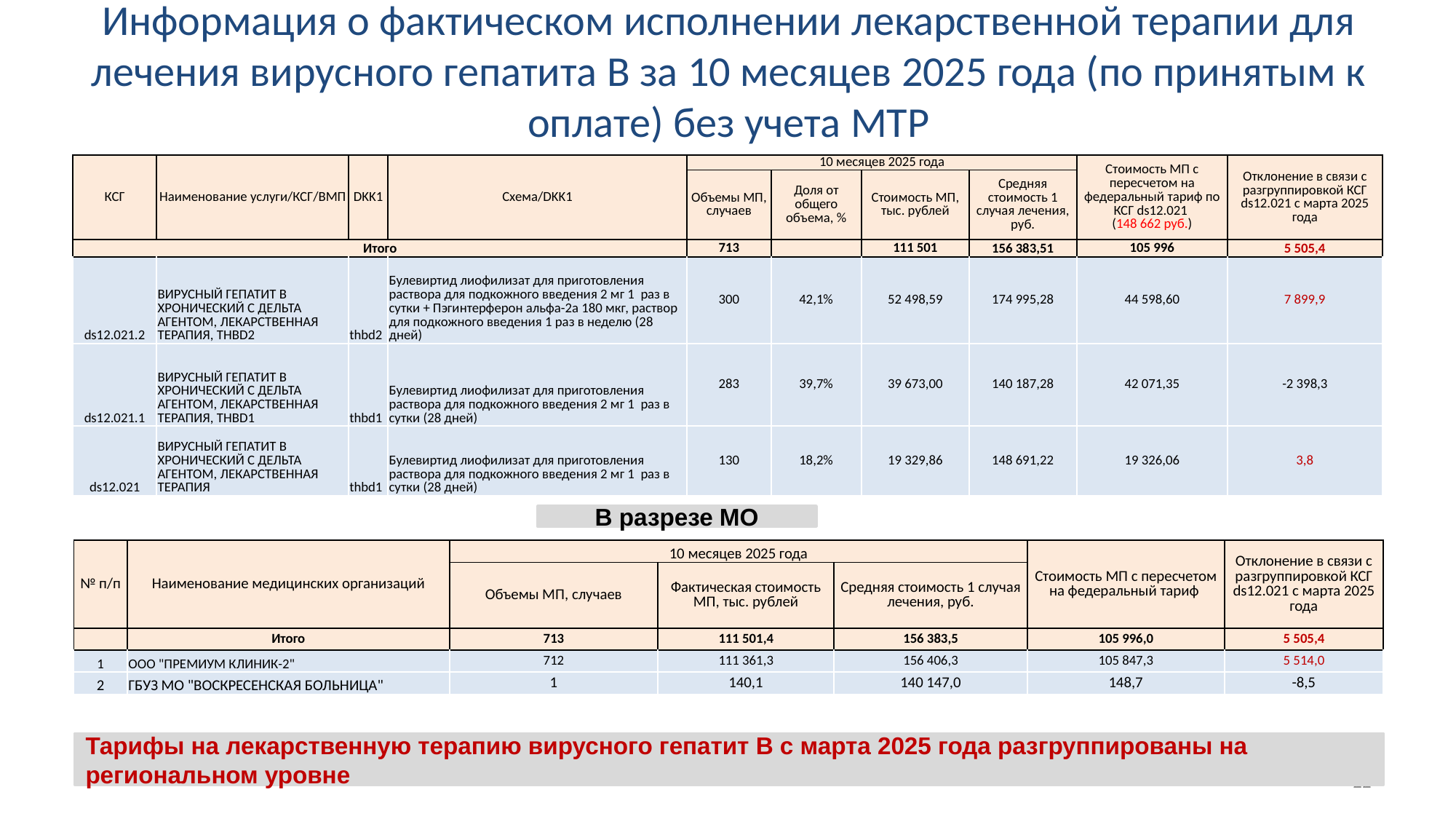

# Информация о фактическом исполнении лекарственной терапии для лечения вирусного гепатита B за 10 месяцев 2025 года (по принятым к оплате) без учета МТР
| КСГ | Наименование услуги/КСГ/ВМП | DKK1 | Схема/DKK1 | 10 месяцев 2025 года |  |  |  | Стоимость МП с пересчетом на федеральный тариф по КСГ ds12.021 (148 662 руб.) | Отклонение в связи с разгруппировкой КСГ ds12.021 с марта 2025 года |
| --- | --- | --- | --- | --- | --- | --- | --- | --- | --- |
|  |  |  |  | Объемы МП, случаев | Доля от общего объема, % | Стоимость МП, тыс. рублей | Средняя стоимость 1 случая лечения, руб. |  |  |
| Итого |  |  |  | 713 |  | 111 501 | 156 383,51 | 105 996 | 5 505,4 |
| ds12.021.2 | ВИРУСНЫЙ ГЕПАТИТ B ХРОНИЧЕСКИЙ С ДЕЛЬТА АГЕНТОМ, ЛЕКАРСТВЕННАЯ ТЕРАПИЯ, THBD2 | thbd2 | Булевиртид лиофилизат для приготовления раствора для подкожного введения 2 мг 1 раз в сутки + Пэгинтерферон альфа-2a 180 мкг, раствор для подкожного введения 1 раз в неделю (28 дней) | 300 | 42,1% | 52 498,59 | 174 995,28 | 44 598,60 | 7 899,9 |
| ds12.021.1 | ВИРУСНЫЙ ГЕПАТИТ B ХРОНИЧЕСКИЙ С ДЕЛЬТА АГЕНТОМ, ЛЕКАРСТВЕННАЯ ТЕРАПИЯ, THBD1 | thbd1 | Булевиртид лиофилизат для приготовления раствора для подкожного введения 2 мг 1 раз в сутки (28 дней) | 283 | 39,7% | 39 673,00 | 140 187,28 | 42 071,35 | -2 398,3 |
| ds12.021 | ВИРУСНЫЙ ГЕПАТИТ B ХРОНИЧЕСКИЙ С ДЕЛЬТА АГЕНТОМ, ЛЕКАРСТВЕННАЯ ТЕРАПИЯ | thbd1 | Булевиртид лиофилизат для приготовления раствора для подкожного введения 2 мг 1 раз в сутки (28 дней) | 130 | 18,2% | 19 329,86 | 148 691,22 | 19 326,06 | 3,8 |
В разрезе МО
| № п/п | Наименование медицинских организаций | 10 месяцев 2025 года |  |  | Стоимость МП с пересчетом на федеральный тариф | Отклонение в связи с разгруппировкой КСГ ds12.021 с марта 2025 года |
| --- | --- | --- | --- | --- | --- | --- |
|  |  | Объемы МП, случаев | Фактическая стоимость МП, тыс. рублей | Средняя стоимость 1 случая лечения, руб. |  |  |
|  | Итого | 713 | 111 501,4 | 156 383,5 | 105 996,0 | 5 505,4 |
| 1 | ООО "ПРЕМИУМ КЛИНИК-2" | 712 | 111 361,3 | 156 406,3 | 105 847,3 | 5 514,0 |
| 2 | ГБУЗ МО "ВОСКРЕСЕНСКАЯ БОЛЬНИЦА" | 1 | 140,1 | 140 147,0 | 148,7 | -8,5 |
Тарифы на лекарственную терапию вирусного гепатит В с марта 2025 года разгруппированы на региональном уровне
22